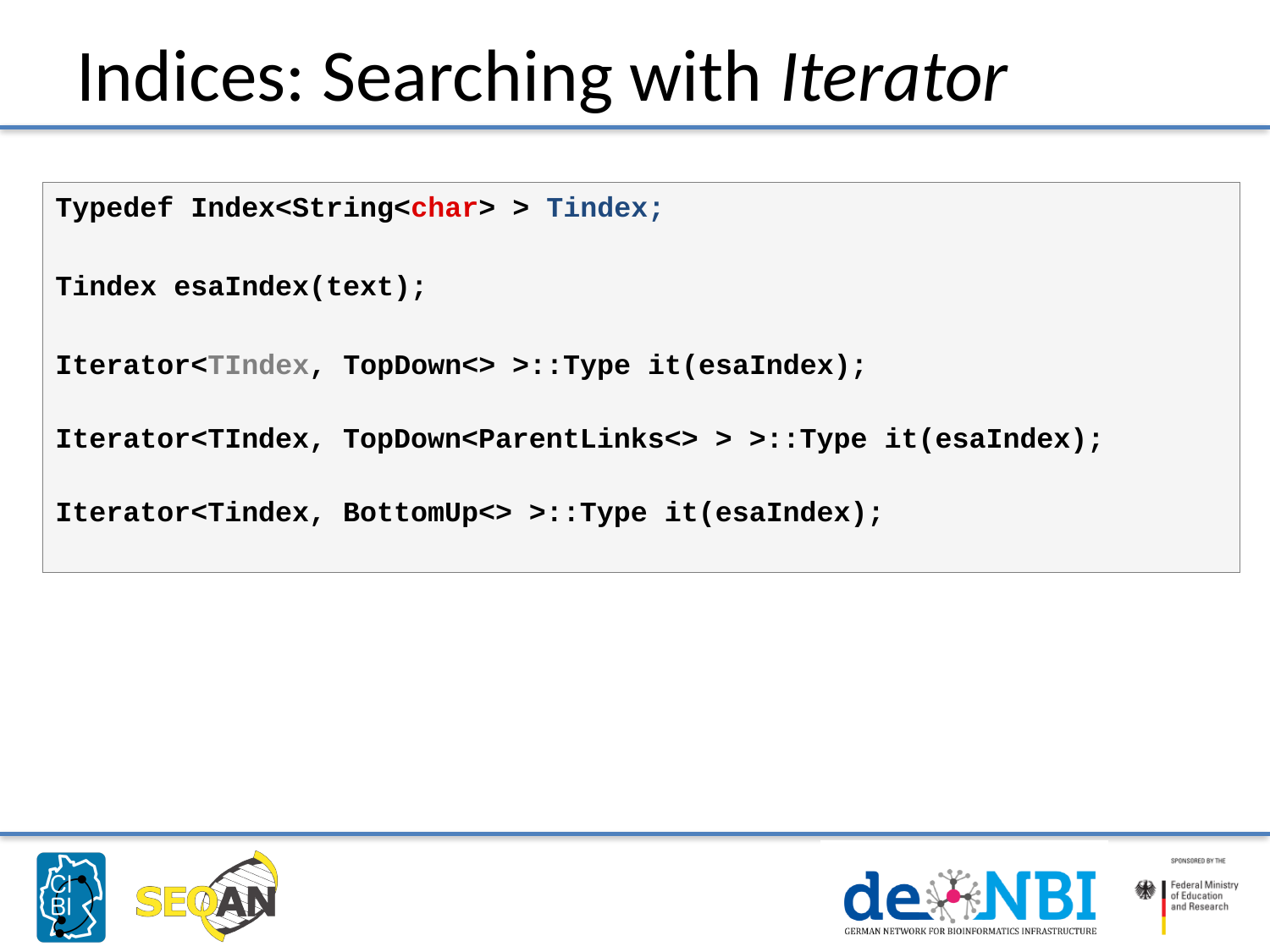

# Indices: Searching with Iterator
Typedef Index<String<char> > Tindex;

Tindex esaIndex(text);

Iterator<TIndex, TopDown<> >::Type it(esaIndex);

Iterator<TIndex, TopDown<ParentLinks<> > >::Type it(esaIndex);

Iterator<Tindex, BottomUp<> >::Type it(esaIndex);